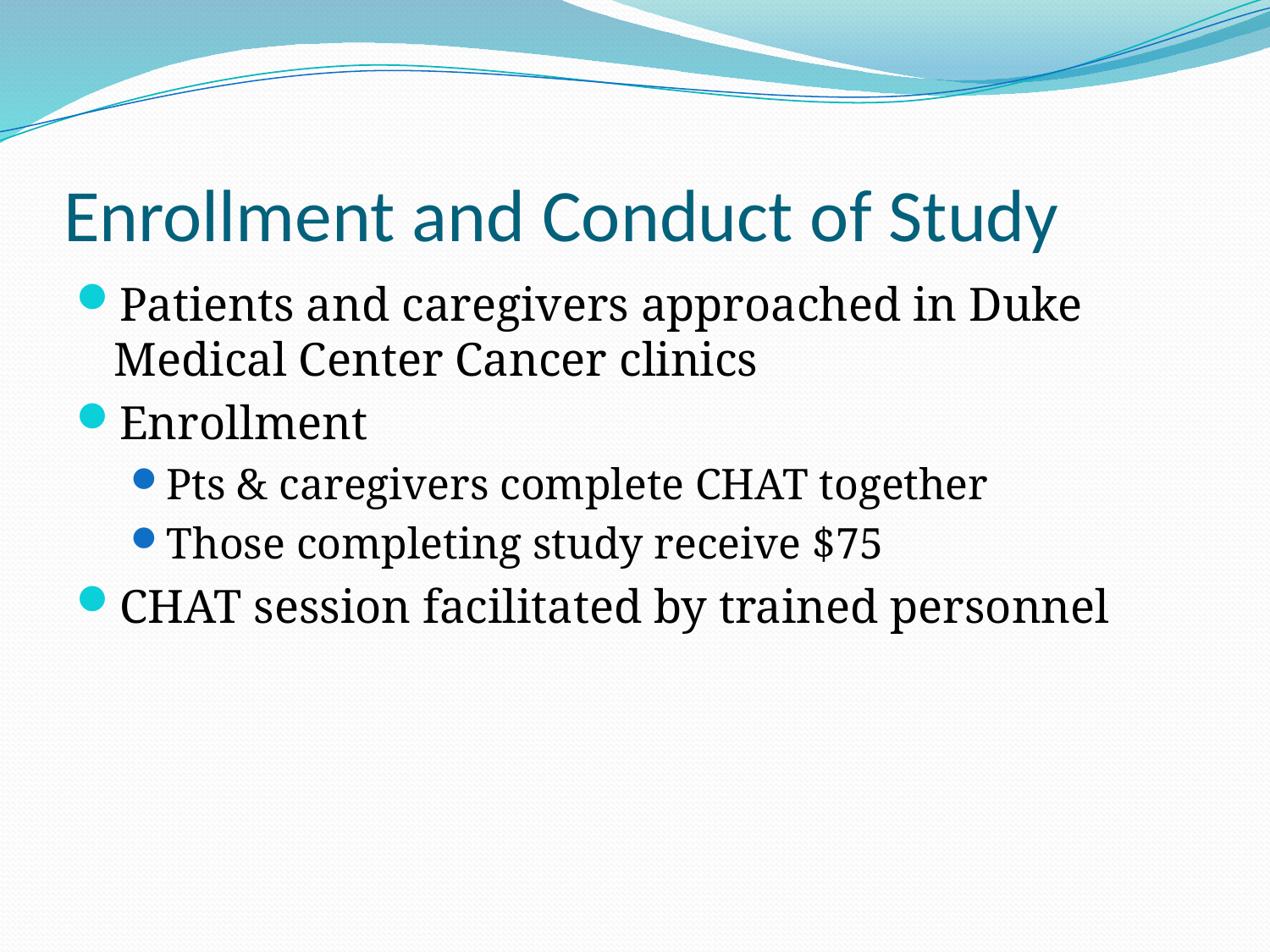

# Enrollment and Conduct of Study
Patients and caregivers approached in Duke Medical Center Cancer clinics
Enrollment
Pts & caregivers complete CHAT together
Those completing study receive $75
CHAT session facilitated by trained personnel